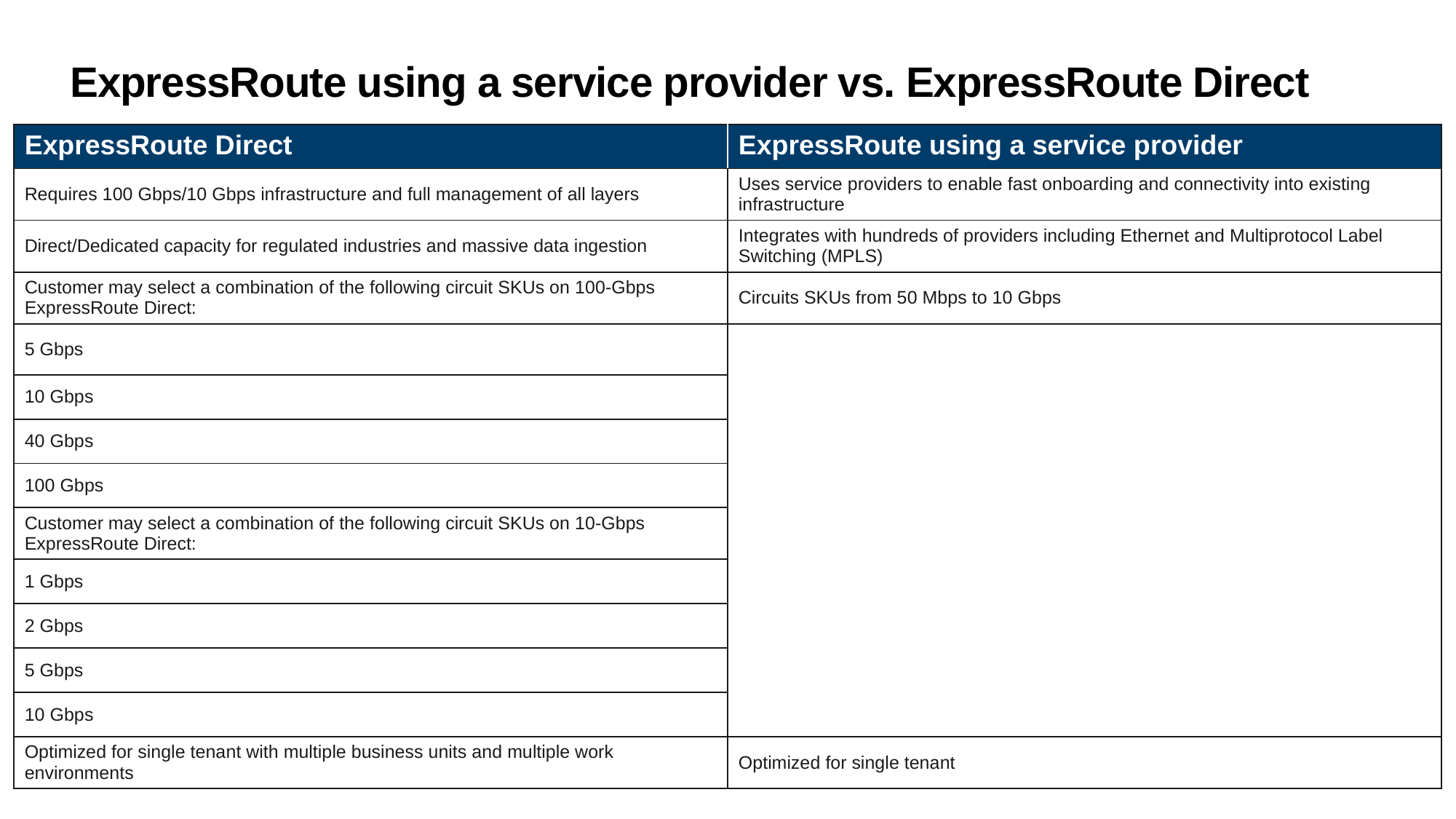

# ExpressRoute using a service provider vs. ExpressRoute Direct
| ExpressRoute Direct | ExpressRoute using a service provider |
| --- | --- |
| Requires 100 Gbps/10 Gbps infrastructure and full management of all layers | Uses service providers to enable fast onboarding and connectivity into existing infrastructure |
| Direct/Dedicated capacity for regulated industries and massive data ingestion | Integrates with hundreds of providers including Ethernet and Multiprotocol Label Switching (MPLS) |
| Customer may select a combination of the following circuit SKUs on 100-Gbps ExpressRoute Direct: | Circuits SKUs from 50 Mbps to 10 Gbps |
| 5 Gbps |  |
| 10 Gbps |  |
| 40 Gbps |  |
| 100 Gbps |  |
| Customer may select a combination of the following circuit SKUs on 10-Gbps ExpressRoute Direct: |  |
| 1 Gbps |  |
| 2 Gbps |  |
| 5 Gbps |  |
| 10 Gbps |  |
| Optimized for single tenant with multiple business units and multiple work environments | Optimized for single tenant |